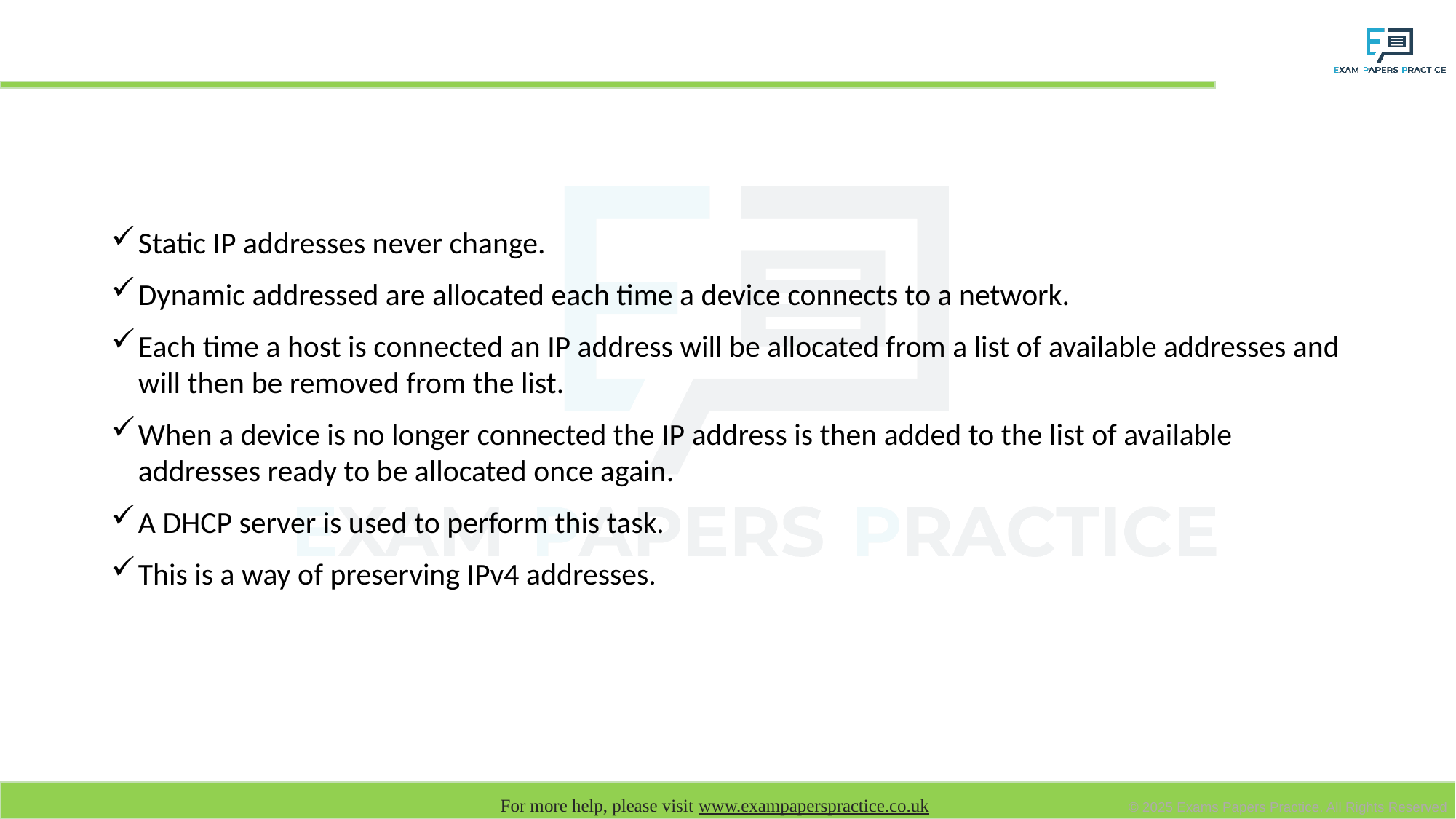

# Dynamic Host configuration Protocol (DHCP)
Static IP addresses never change.
Dynamic addressed are allocated each time a device connects to a network.
Each time a host is connected an IP address will be allocated from a list of available addresses and will then be removed from the list.
When a device is no longer connected the IP address is then added to the list of available addresses ready to be allocated once again.
A DHCP server is used to perform this task.
This is a way of preserving IPv4 addresses.